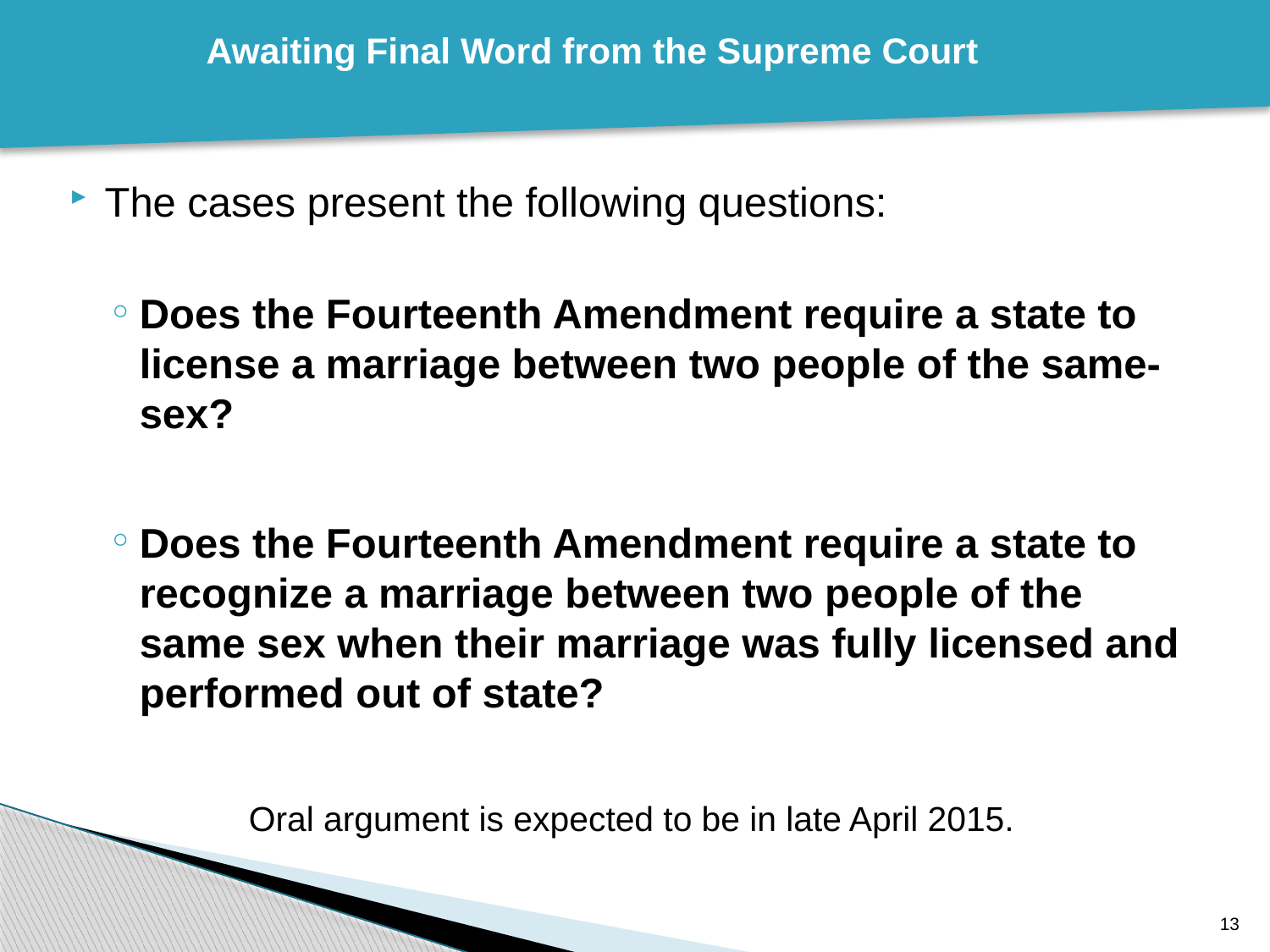

# Awaiting Final Word from the Supreme Court
The cases present the following questions:

Does the Fourteenth Amendment require a state to license a marriage between two people of the same-sex?

Does the Fourteenth Amendment require a state to recognize a marriage between two people of the same sex when their marriage was fully licensed and performed out of state?

Oral argument is expected to be in late April 2015.

13